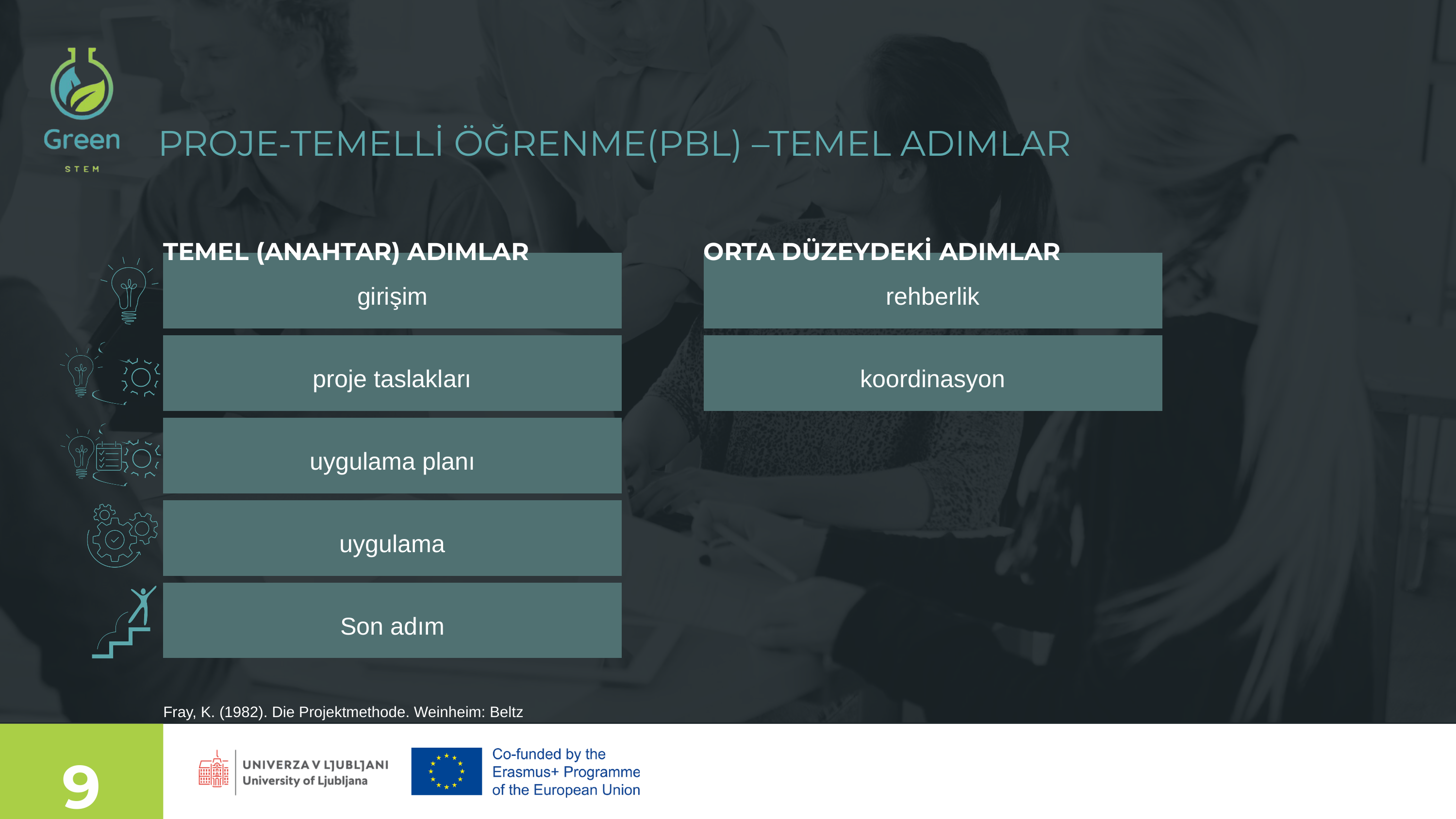

PROJE-TEMELLİ ÖĞRENME(PBL) –TEMEL ADIMLAR
TEMEL (ANAHTAR) ADIMLAR
ORTA DÜZEYDEKİ ADIMLAR

girişim

rehberlik

proje taslakları

koordinasyon

uygulama planı

uygulama

Son adım

Fray, K. (1982). Die Projektmethode. Weinheim: Beltz

9

Presented by Rachelle Beaudry